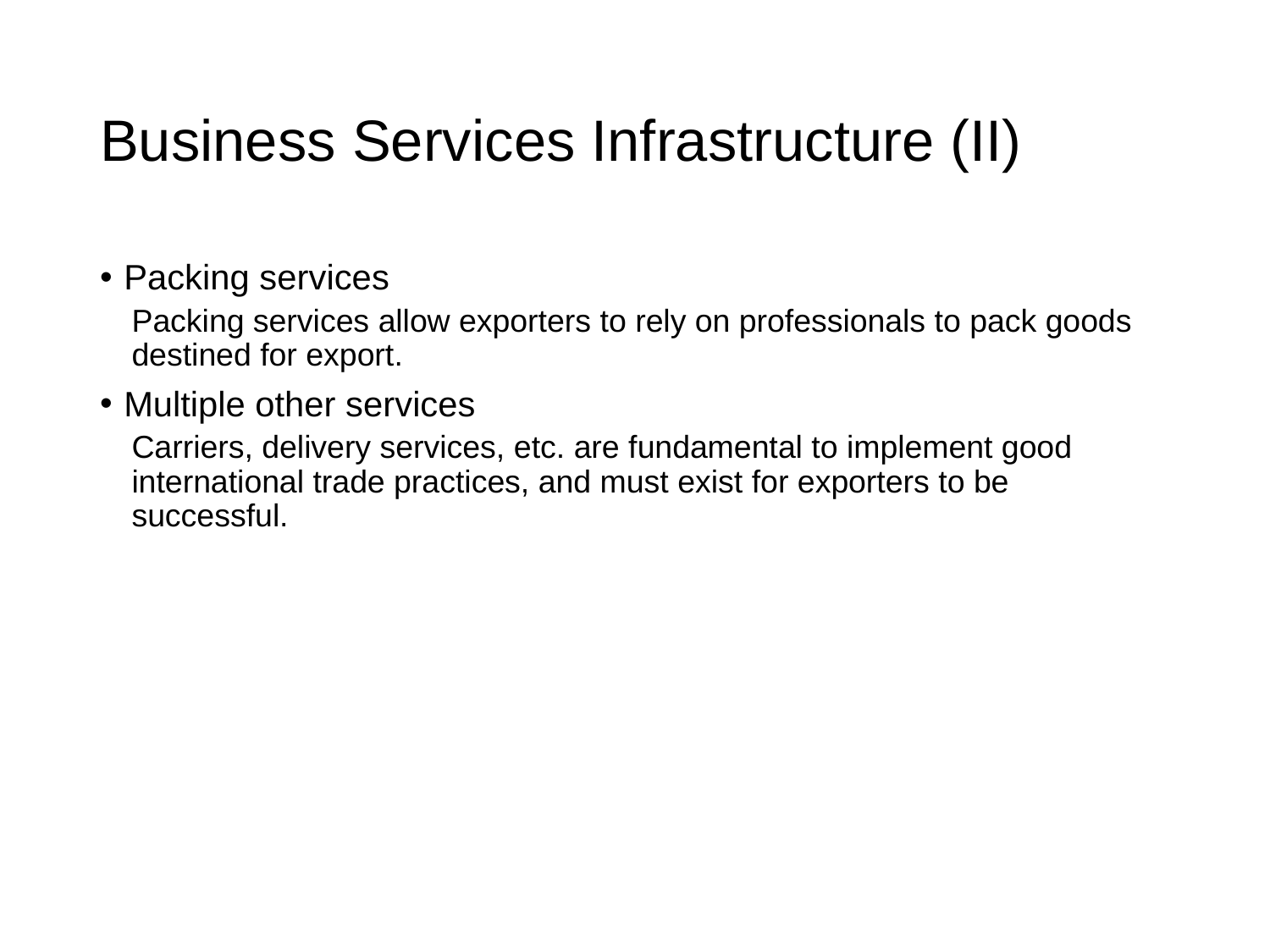

# Business Services Infrastructure (II)
Packing services
Packing services allow exporters to rely on professionals to pack goods destined for export.
Multiple other services
Carriers, delivery services, etc. are fundamental to implement good international trade practices, and must exist for exporters to be  successful.